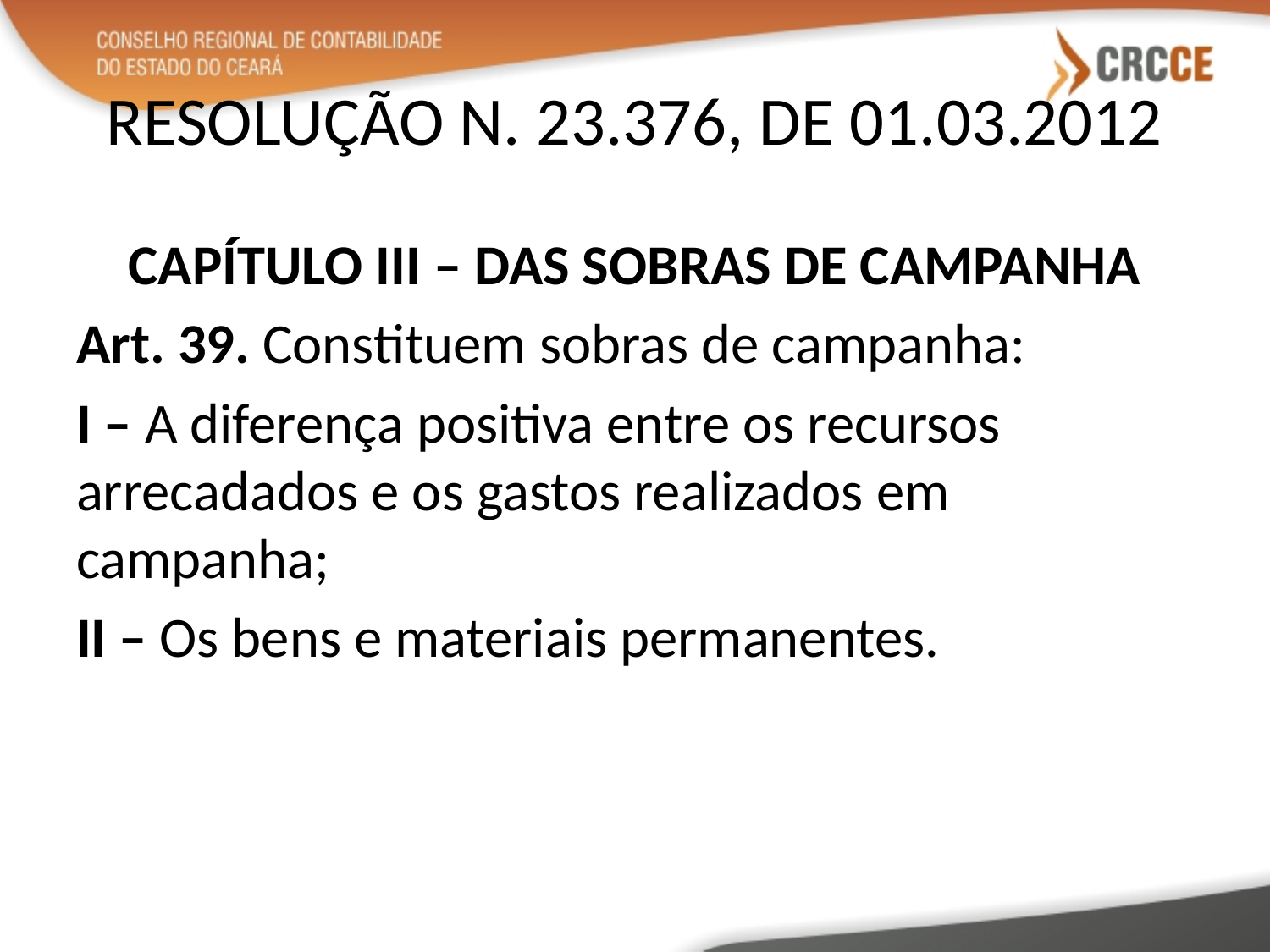

# RESOLUÇÃO N. 23.376, DE 01.03.2012
CAPÍTULO III – DAS SOBRAS DE CAMPANHA
Art. 39. Constituem sobras de campanha:
I – A diferença positiva entre os recursos arrecadados e os gastos realizados em campanha;
II – Os bens e materiais permanentes.